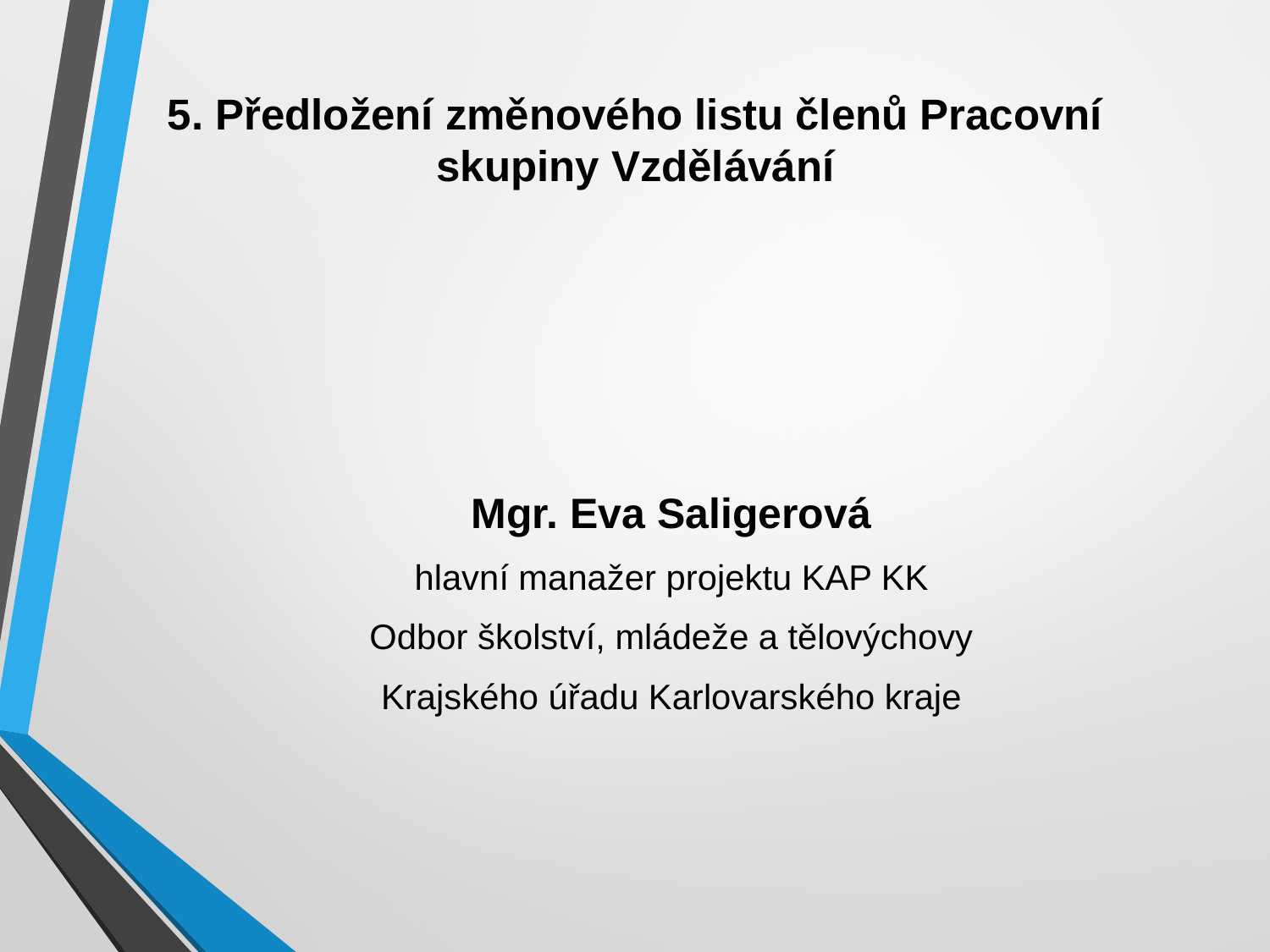

# 5. Předložení změnového listu členů Pracovní skupiny Vzdělávání

Mgr. Eva Saligerová
hlavní manažer projektu KAP KK
Odbor školství, mládeže a tělovýchovy
Krajského úřadu Karlovarského kraje